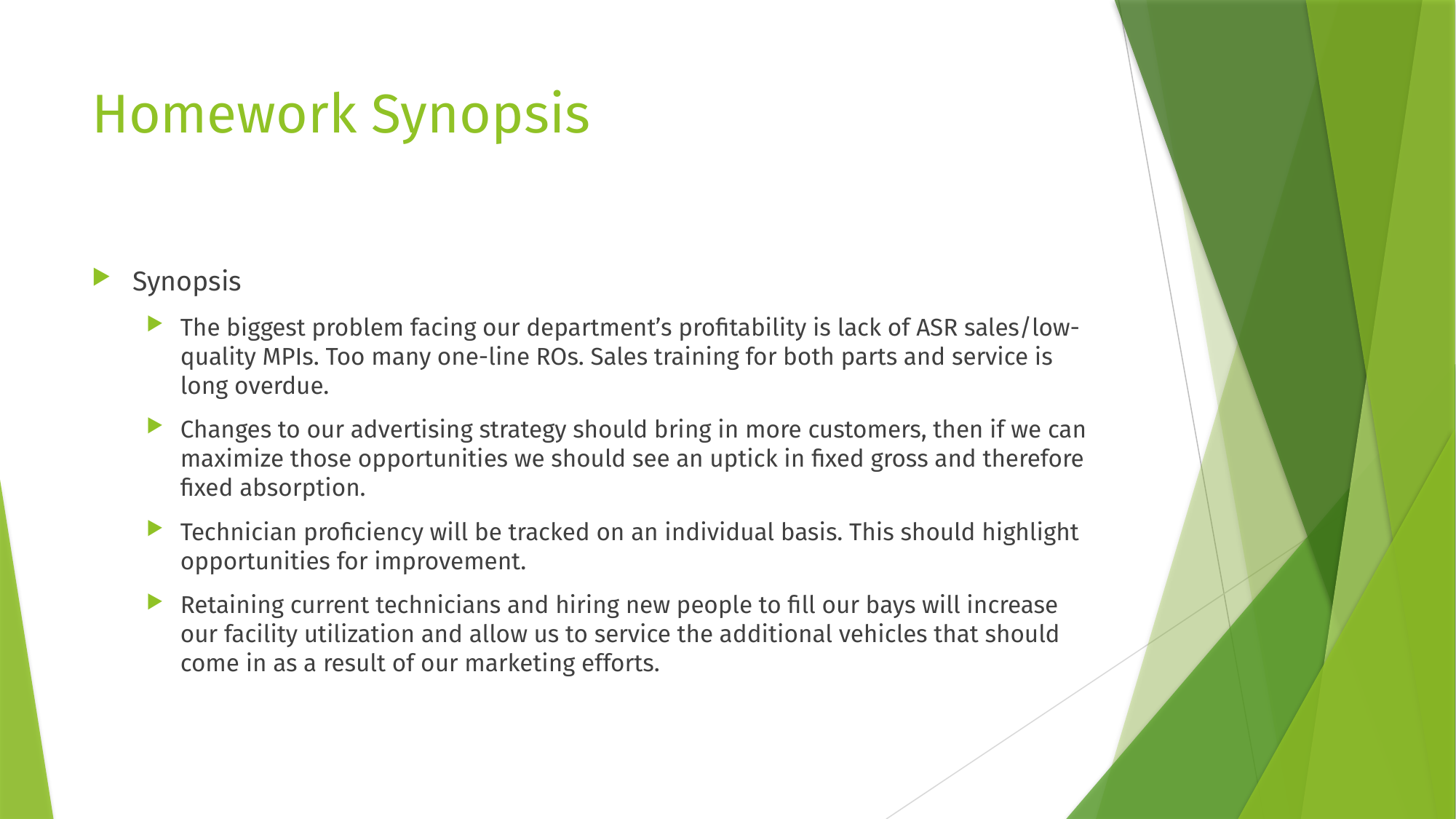

# Homework Synopsis
Synopsis
The biggest problem facing our department’s profitability is lack of ASR sales/low-quality MPIs. Too many one-line ROs. Sales training for both parts and service is long overdue.
Changes to our advertising strategy should bring in more customers, then if we can maximize those opportunities we should see an uptick in fixed gross and therefore fixed absorption.
Technician proficiency will be tracked on an individual basis. This should highlight opportunities for improvement.
Retaining current technicians and hiring new people to fill our bays will increase our facility utilization and allow us to service the additional vehicles that should come in as a result of our marketing efforts.